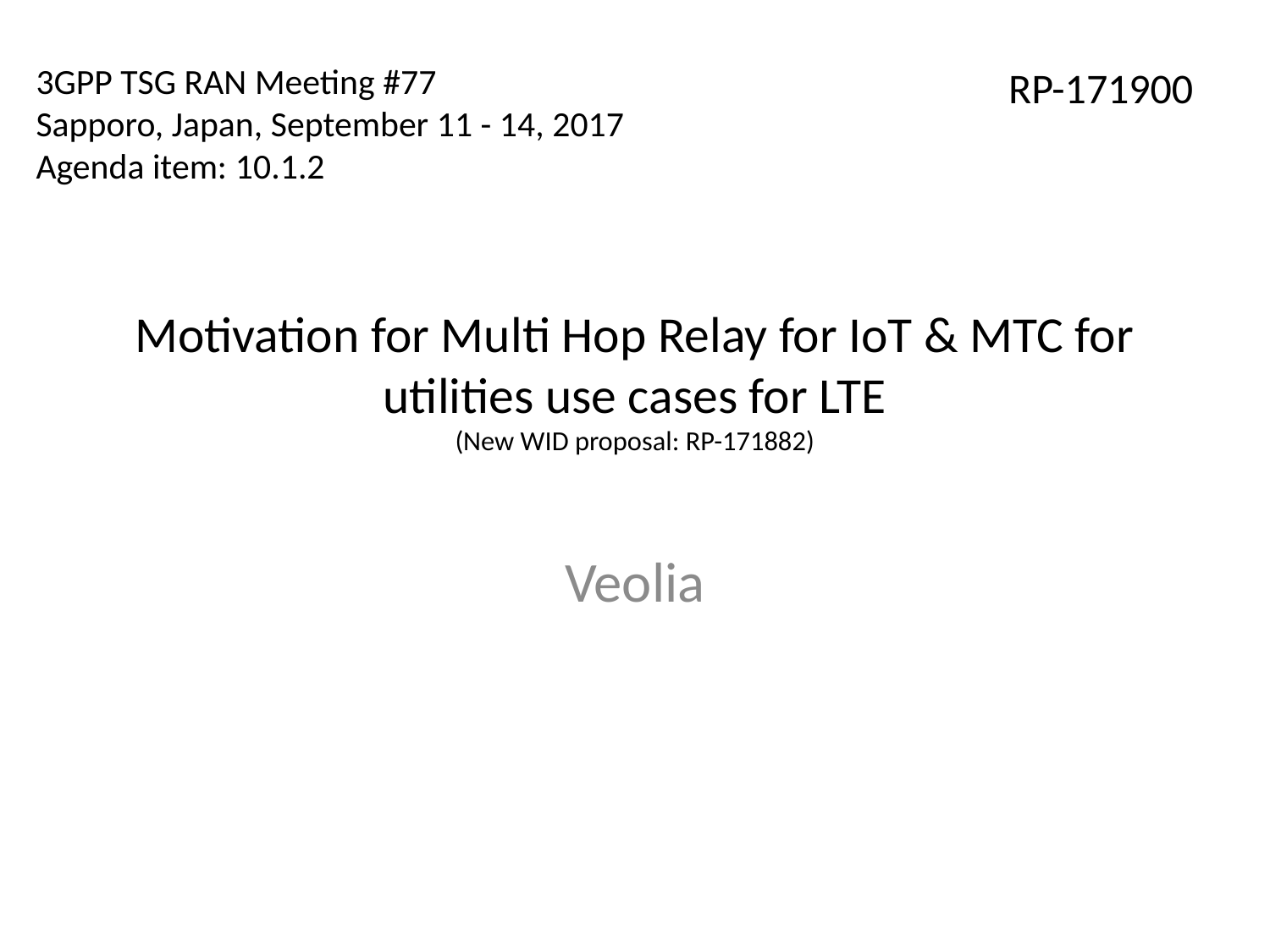

3GPP TSG RAN Meeting #77
Sapporo, Japan, September 11 - 14, 2017
Agenda item: 10.1.2
RP-171900
# Motivation for Multi Hop Relay for IoT & MTC for utilities use cases for LTE (New WID proposal: RP-171882)
Veolia